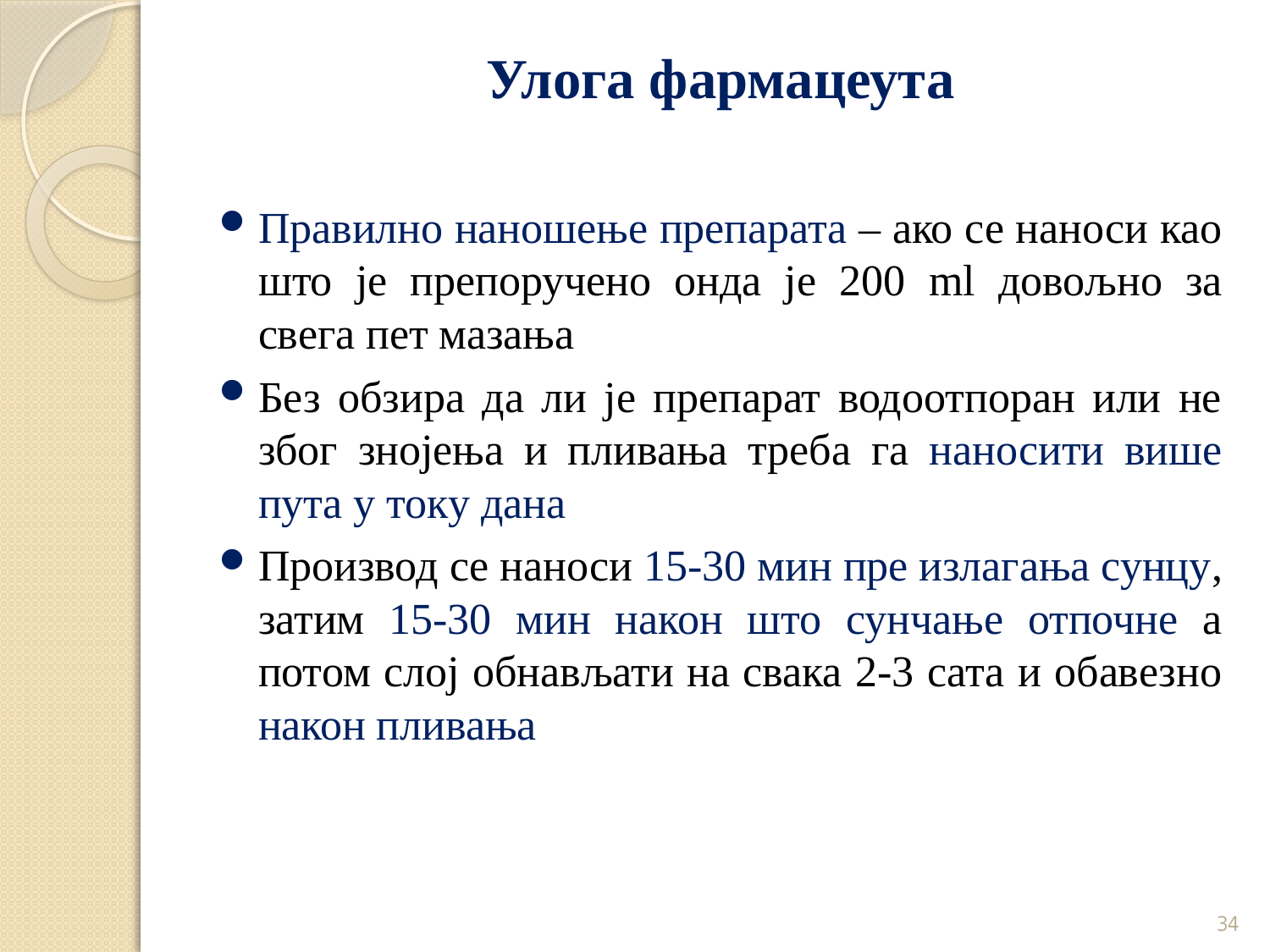

Улога фармацеута

Правилно наношење препарата – ако се наноси као што је препоручено онда је 200 ml довољно за свега пет мазања
Без обзира да ли је препарат водоотпоран или не због знојења и пливања треба га наносити више пута у току дана
Производ се наноси 15-30 мин пре излагања сунцу, затим 15-30 мин након што сунчање отпочне а потом слој обнављати на свака 2-3 сата и обавезно након пливања

34